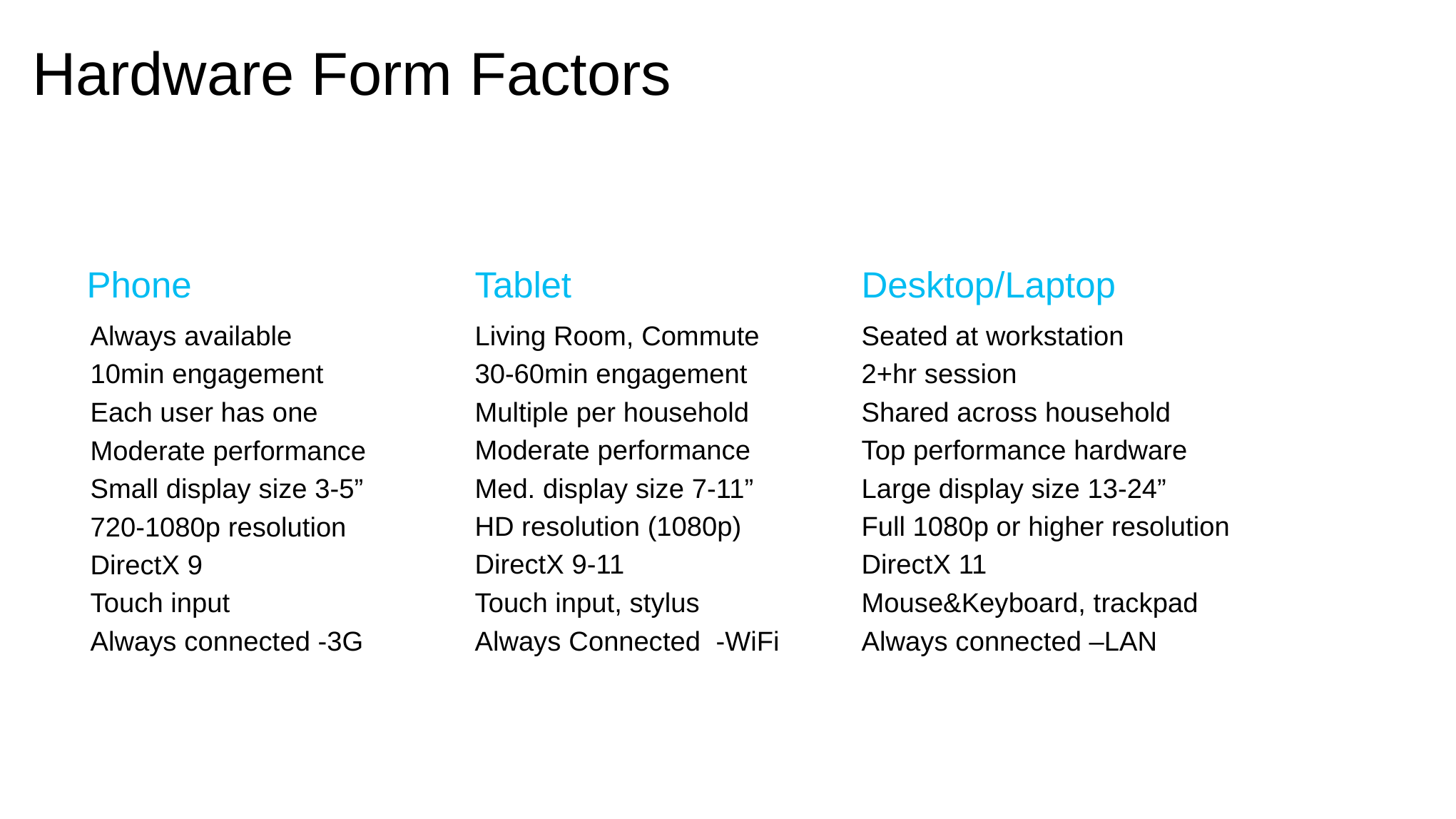

# Hardware Form Factors
Phone
Tablet
Desktop/Laptop
Always available
10min engagement
Each user has one
Moderate performance
Small display size 3-5”
720-1080p resolution
DirectX 9
Touch input
Always connected -3G

Living Room, Commute
30-60min engagement
Multiple per household
Moderate performance
Med. display size 7-11”
HD resolution (1080p)
DirectX 9-11
Touch input, stylus
Always Connected  -WiFi
Seated at workstation
2+hr session
Shared across household
Top performance hardware
Large display size 13-24”
Full 1080p or higher resolution
DirectX 11
Mouse&Keyboard, trackpad
Always connected –LAN